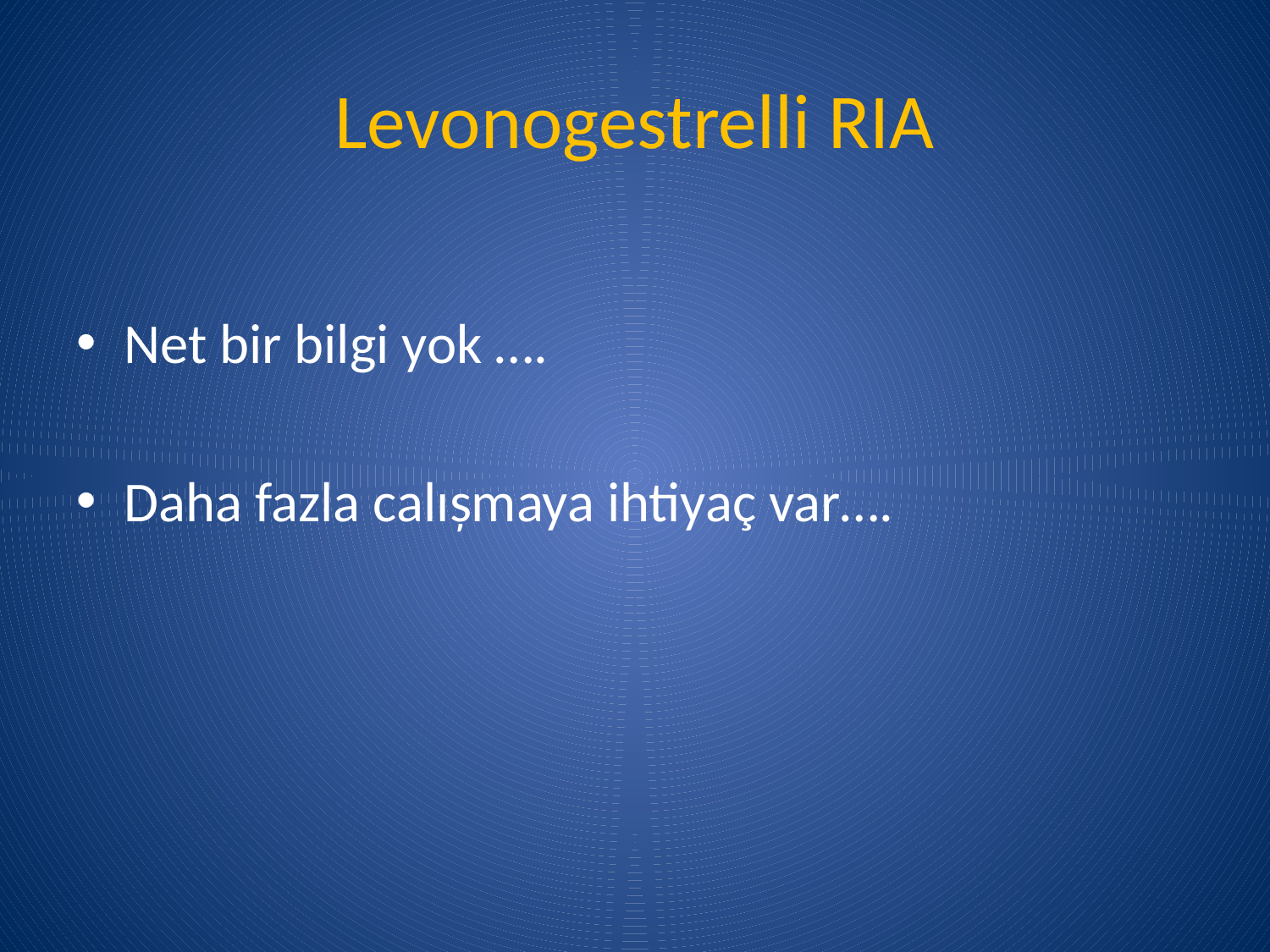

# Levonogestrelli RIA

Net bir bilgi yok ….

Daha fazla calıșmaya ihtiyaç var….